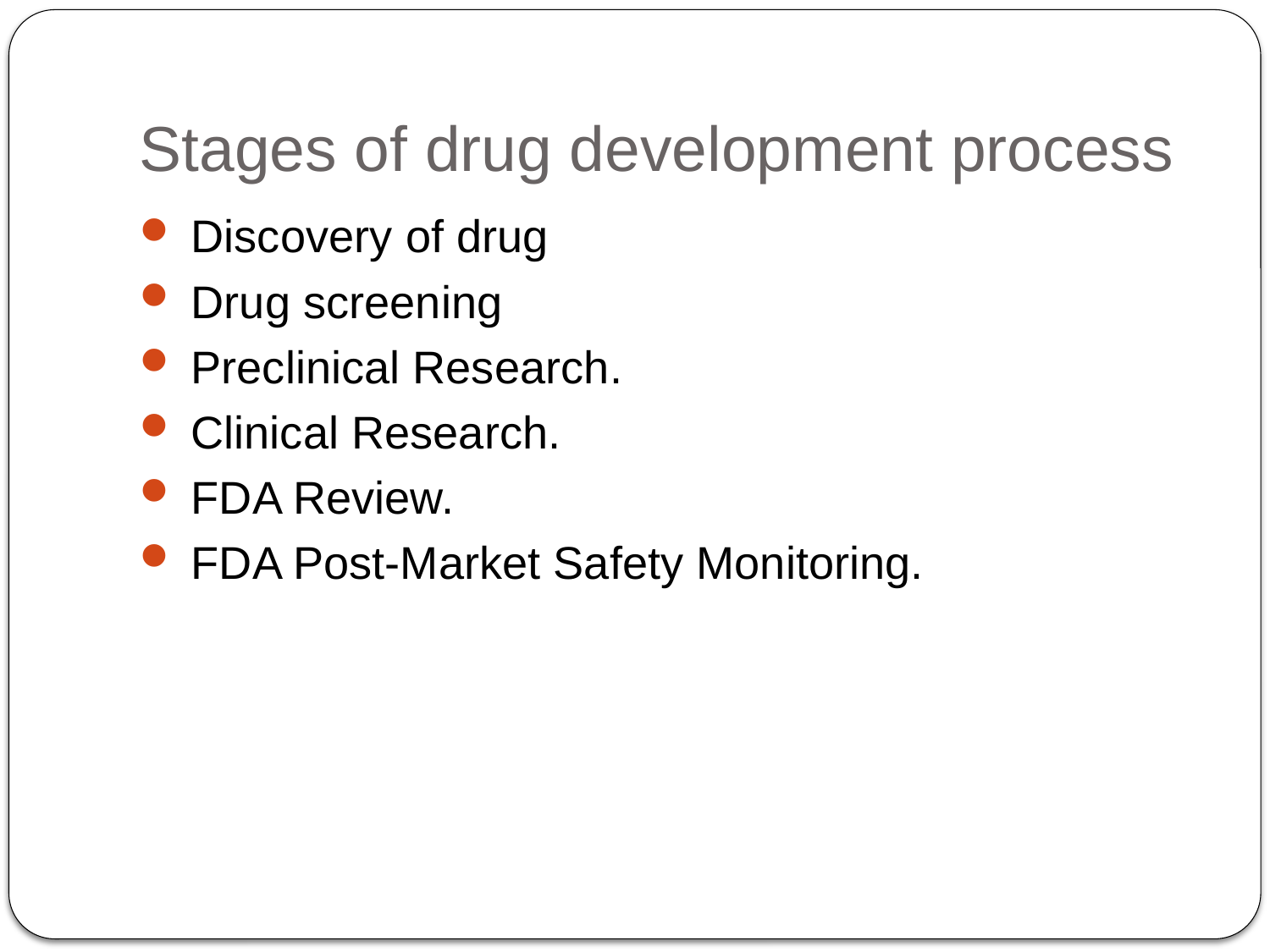

# Stages of drug development process
 Discovery of drug
 Drug screening
 Preclinical Research.
 Clinical Research.
 FDA Review.
 FDA Post-Market Safety Monitoring.